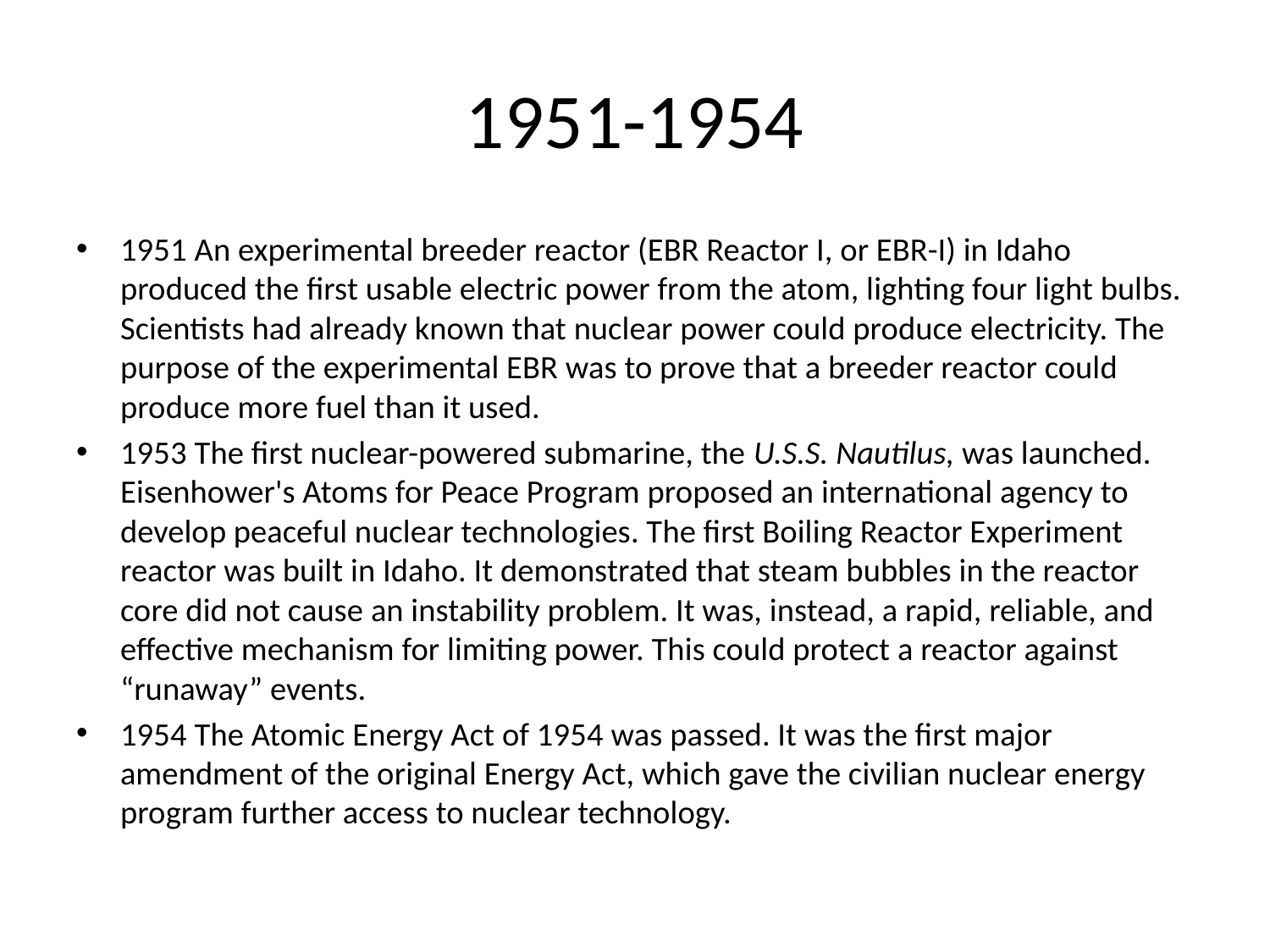

# 1951-1954
1951 An experimental breeder reactor (EBR Reactor I, or EBR-I) in Idaho produced the first usable electric power from the atom, lighting four light bulbs. Scientists had already known that nuclear power could produce electricity. The purpose of the experimental EBR was to prove that a breeder reactor could produce more fuel than it used.
1953 The first nuclear-powered submarine, the U.S.S. Nautilus, was launched. Eisenhower's Atoms for Peace Program proposed an international agency to develop peaceful nuclear technologies. The first Boiling Reactor Experiment reactor was built in Idaho. It demonstrated that steam bubbles in the reactor core did not cause an instability problem. It was, instead, a rapid, reliable, and effective mechanism for limiting power. This could protect a reactor against “runaway” events.
1954 The Atomic Energy Act of 1954 was passed. It was the first major amendment of the original Energy Act, which gave the civilian nuclear energy program further access to nuclear technology.